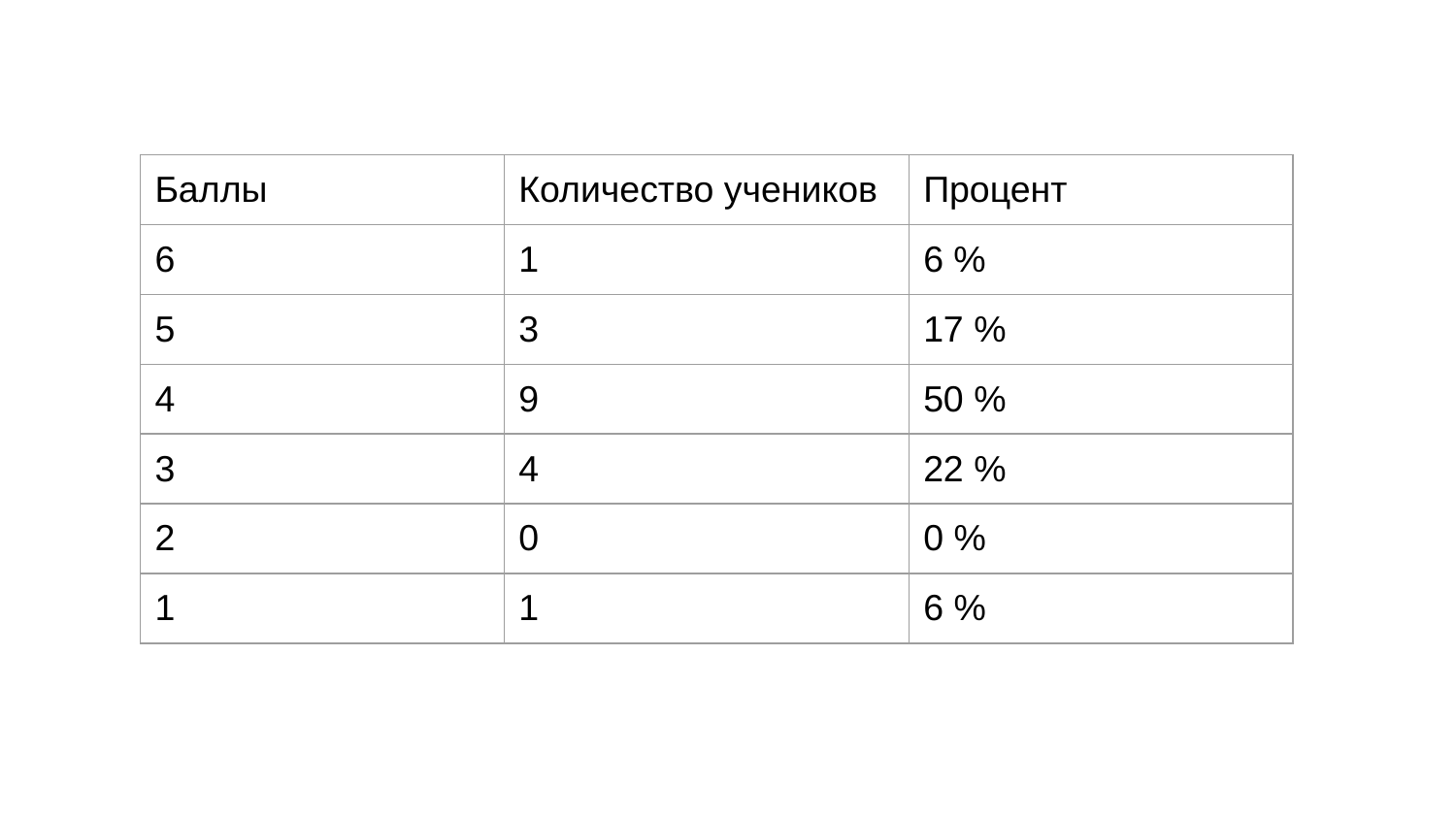

| Баллы | Количество учеников | Процент |
| --- | --- | --- |
| 6 | 1 | 6 % |
| 5 | 3 | 17 % |
| 4 | 9 | 50 % |
| 3 | 4 | 22 % |
| 2 | 0 | 0 % |
| 1 | 1 | 6 % |